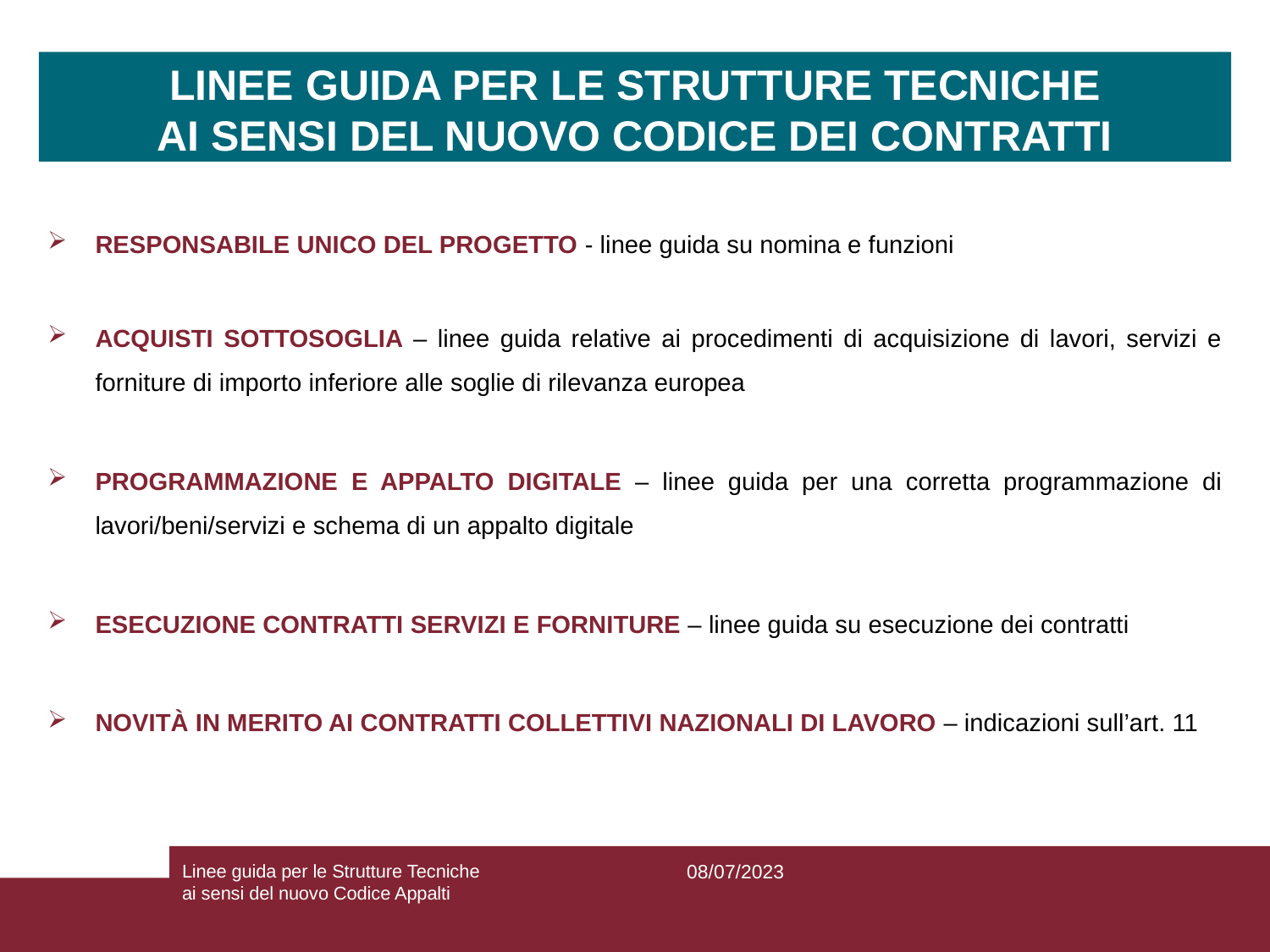

LINEE GUIDA PER LE STRUTTURE TECNICHE
AI SENSI DEL NUOVO CODICE DEI CONTRATTI

RESPONSABILE UNICO DEL PROGETTO - linee guida su nomina e funzioni

ACQUISTI SOTTOSOGLIA – linee guida relative ai procedimenti di acquisizione di lavori, servizi e forniture di importo inferiore alle soglie di rilevanza europea

PROGRAMMAZIONE E APPALTO DIGITALE – linee guida per una corretta programmazione di lavori/beni/servizi e schema di un appalto digitale

ESECUZIONE CONTRATTI SERVIZI E FORNITURE – linee guida su esecuzione dei contratti

NOVITÀ IN MERITO AI CONTRATTI COLLETTIVI NAZIONALI DI LAVORO – indicazioni sull’art. 11

Linee guida per le Strutture Tecniche
ai sensi del nuovo Codice Appalti
08/07/2023